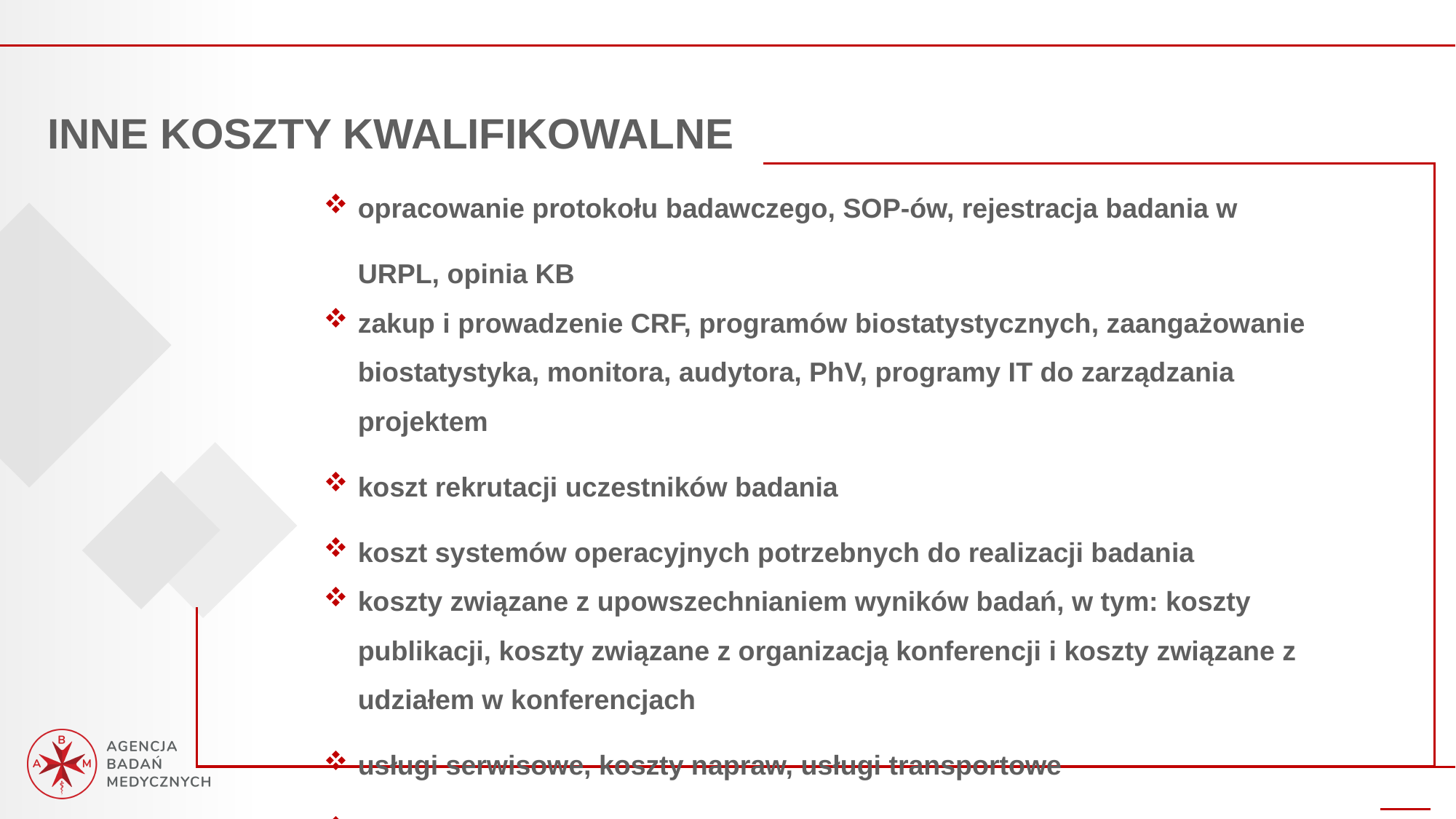

INNE KOSZTY KWALIFIKOWALNE
opracowanie protokołu badawczego, SOP-ów, rejestracja badania w URPL, opinia KB
zakup i prowadzenie CRF, programów biostatystycznych, zaangażowanie biostatystyka, monitora, audytora, PhV, programy IT do zarządzania projektem
koszt rekrutacji uczestników badania
koszt systemów operacyjnych potrzebnych do realizacji badania
koszty związane z upowszechnianiem wyników badań, w tym: koszty publikacji, koszty związane z organizacją konferencji i koszty związane z udziałem w konferencjach
usługi serwisowe, koszty napraw, usługi transportowe
koszty usług eksperckich i doradczych